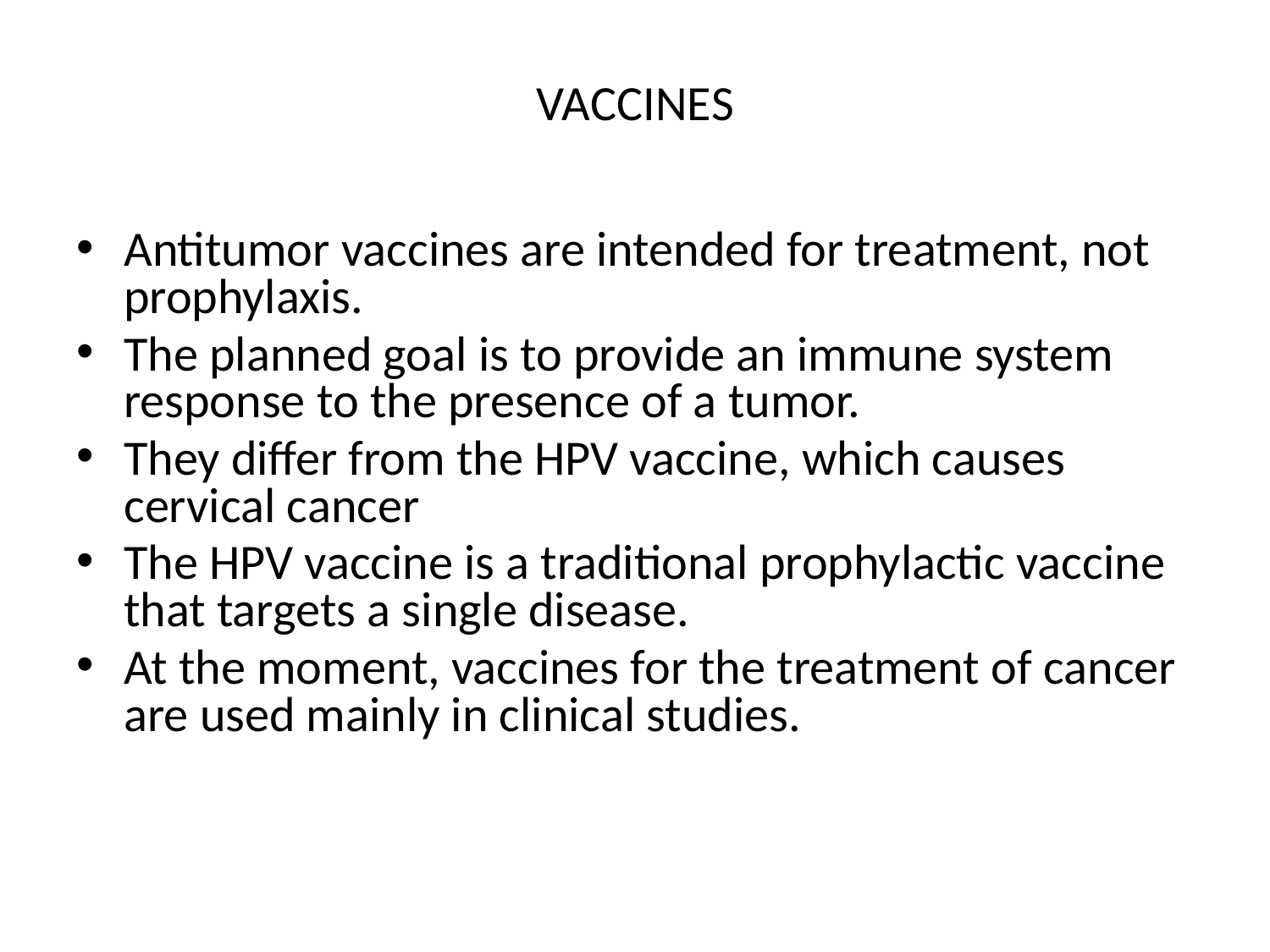

# VACCINES
Antitumor vaccines are intended for treatment, not prophylaxis.
The planned goal is to provide an immune system response to the presence of a tumor.
They differ from the HPV vaccine, which causes cervical cancer
The HPV vaccine is a traditional prophylactic vaccine that targets a single disease.
At the moment, vaccines for the treatment of cancer are used mainly in clinical studies.